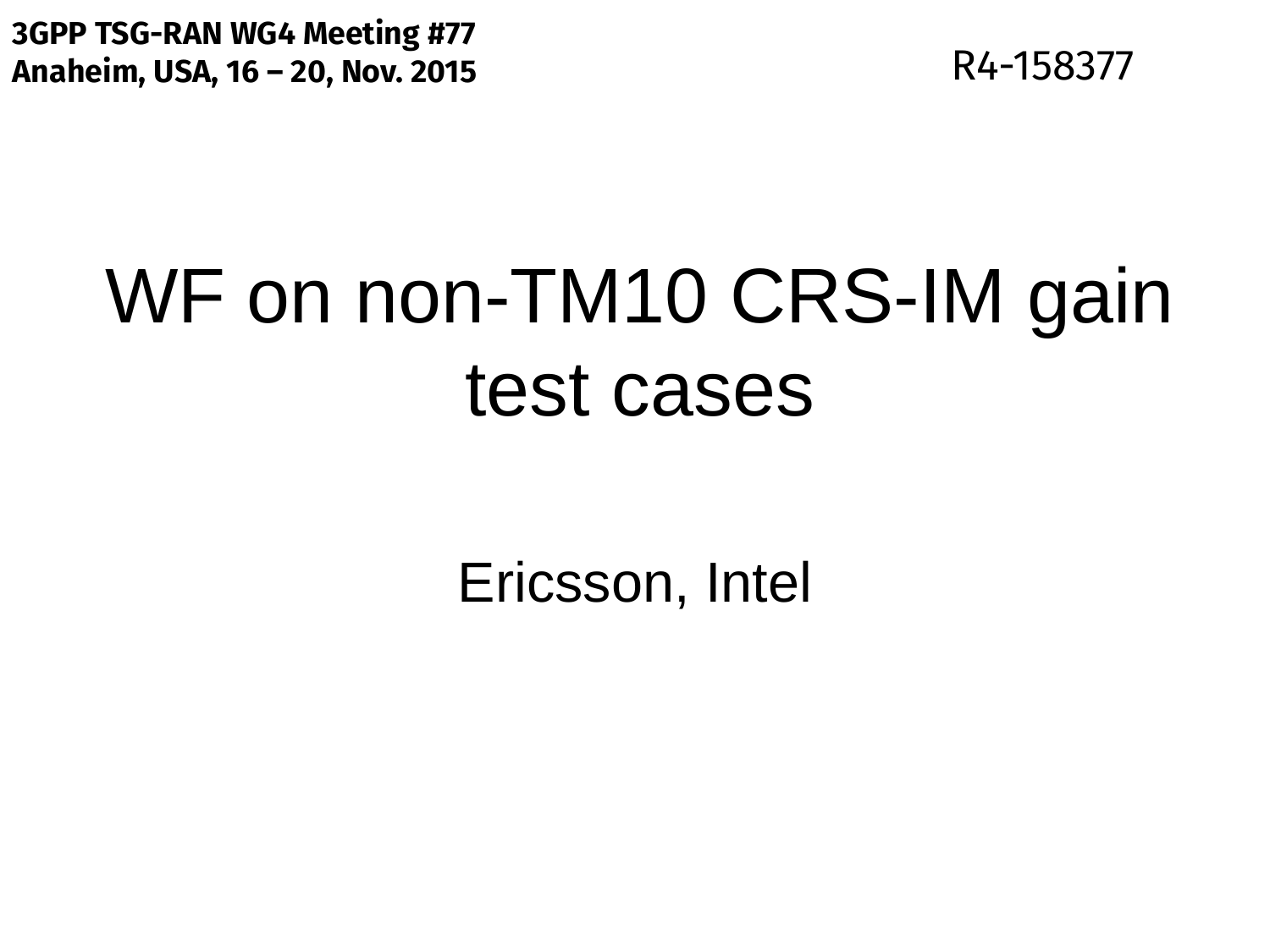

3GPP TSG-RAN WG4 Meeting #77
Anaheim, USA, 16 – 20, Nov. 2015
R4-158377
# WF on non-TM10 CRS-IM gain test cases
Ericsson, Intel